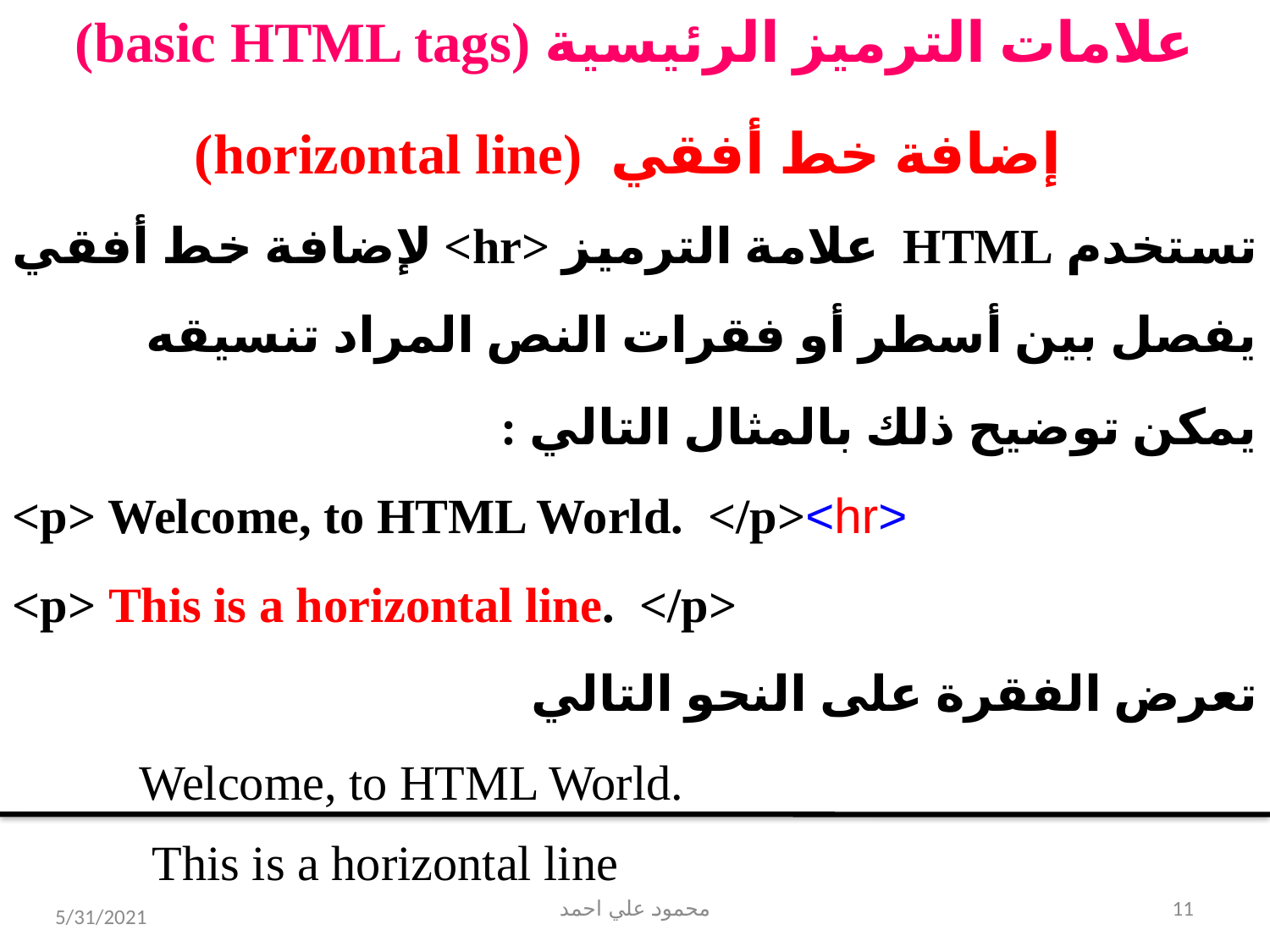

علامات الترميز الرئيسية (basic HTML tags)

 إضافة خط أفقي  (horizontal line)
تستخدم HTML  علامة الترميز <hr> لإضافة خط أفقي يفصل بين أسطر أو فقرات النص المراد تنسيقه

يمكن توضيح ذلك بالمثال التالي :
<p> Welcome, to HTML World.  </p><hr>
<p> This is a horizontal line.  </p>
تعرض الفقرة على النحو التالي
	Welcome, to HTML World.

This is a horizontal line
محمود علي احمد
11
5/31/2021